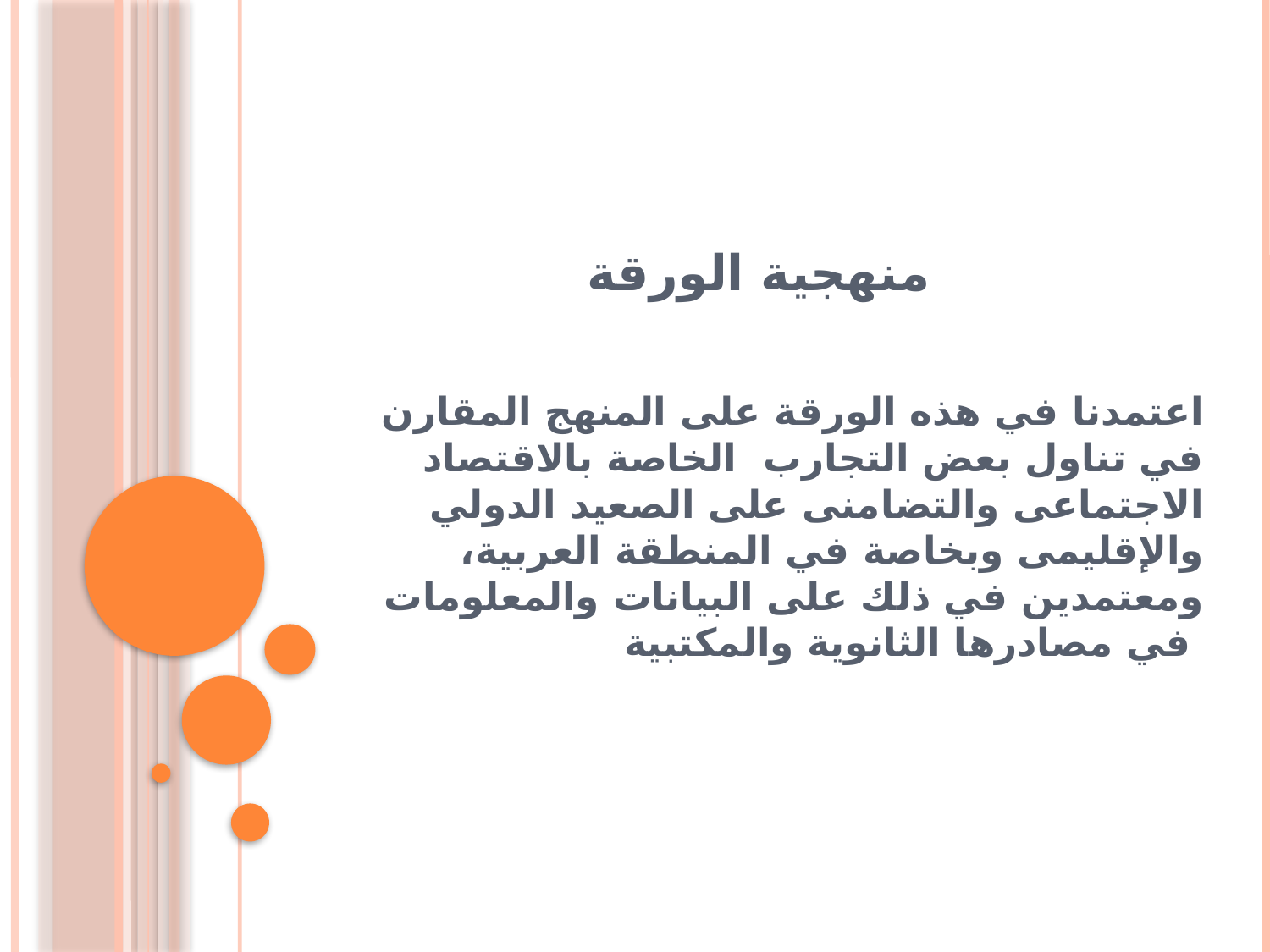

# منهجية الورقة
اعتمدنا في هذه الورقة على المنهج المقارن في تناول بعض التجارب  الخاصة بالاقتصاد الاجتماعى والتضامنى على الصعيد الدولي والإقليمى وبخاصة في المنطقة العربية، ومعتمدين في ذلك على البيانات والمعلومات في مصادرها الثانوية والمكتبية